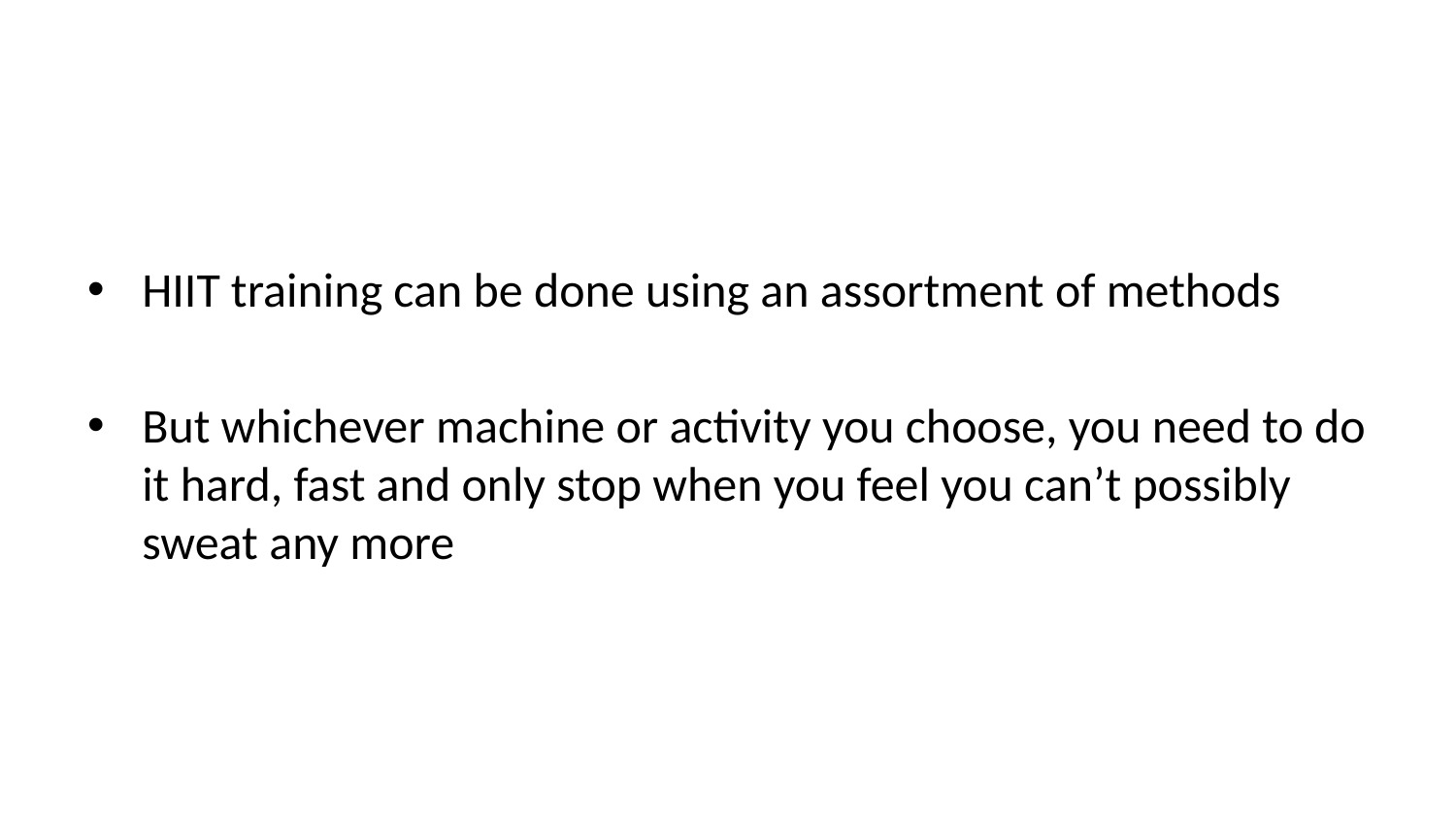

HIIT training can be done using an assortment of methods

But whichever machine or activity you choose, you need to do it hard, fast and only stop when you feel you can’t possibly sweat any more